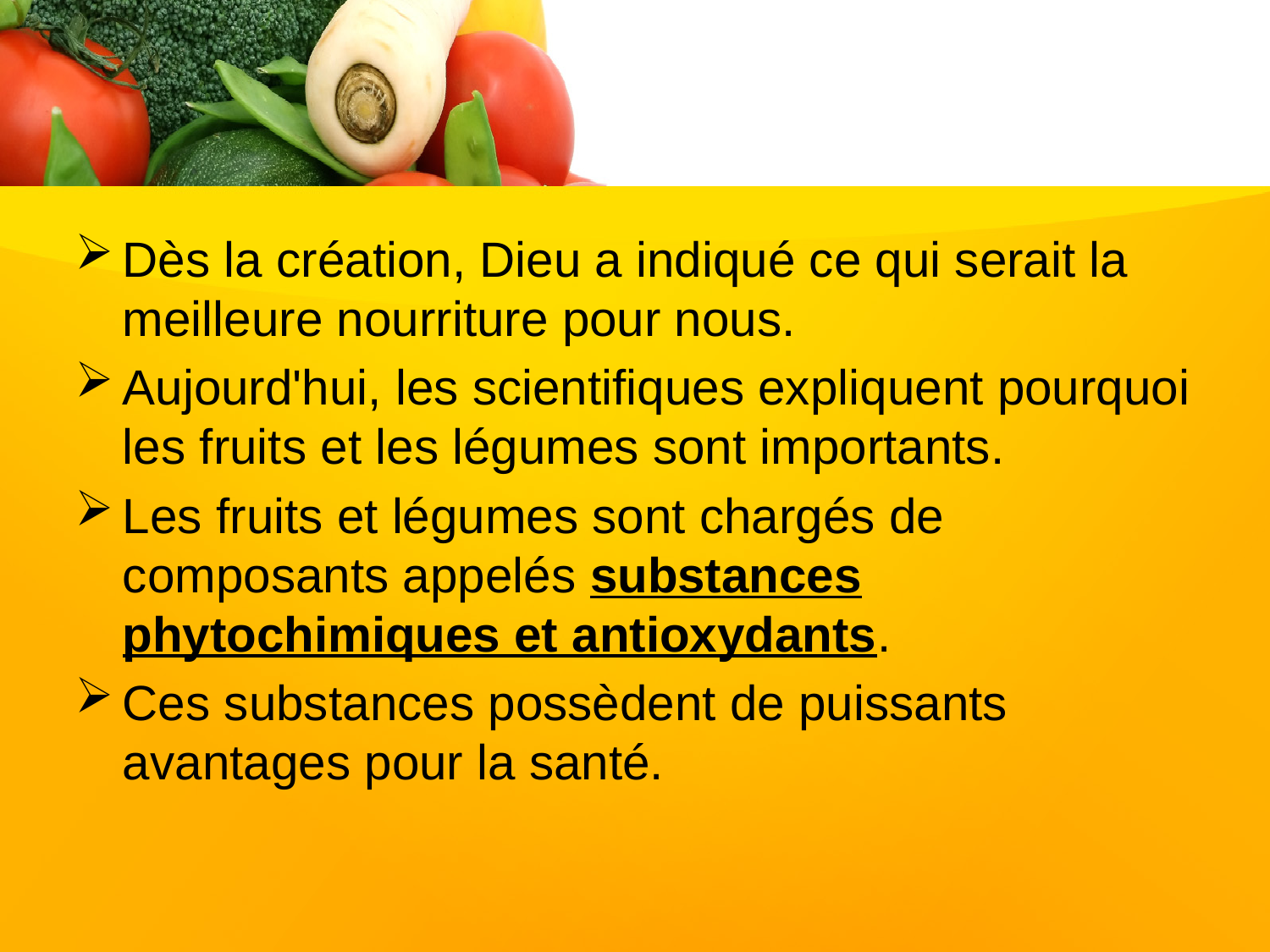

Dès la création, Dieu a indiqué ce qui serait la meilleure nourriture pour nous.
Aujourd'hui, les scientifiques expliquent pourquoi les fruits et les légumes sont importants.
Les fruits et légumes sont chargés de composants appelés substances phytochimiques et antioxydants.
Ces substances possèdent de puissants avantages pour la santé.